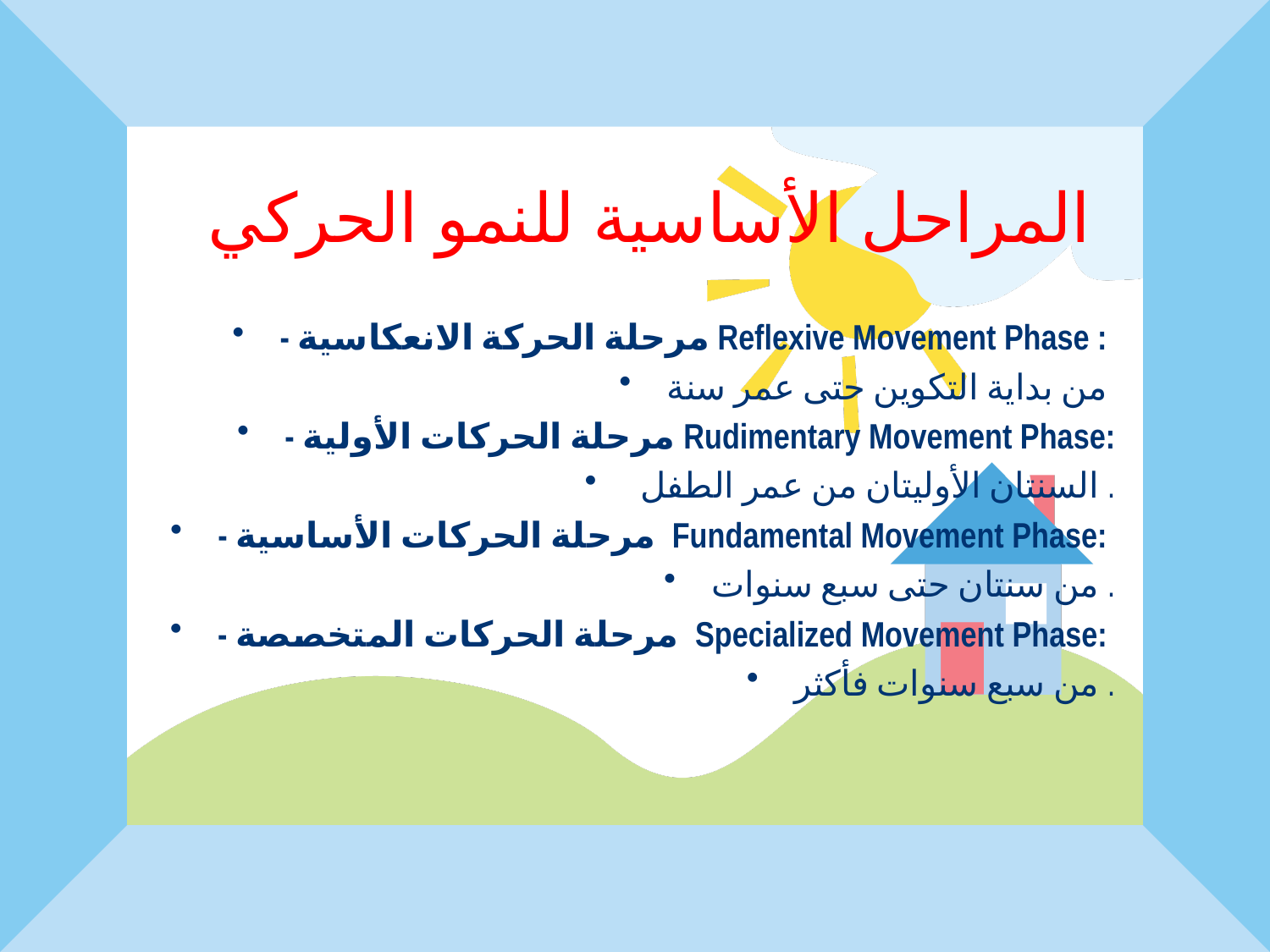

المراحل الأساسية للنمو الحركي
- مرحلة الحركة الانعكاسية Reflexive Movement Phase :
من بداية التكوين حتى عمر سنة
- مرحلة الحركات الأولية Rudimentary Movement Phase:
 السنتان الأوليتان من عمر الطفل .
- مرحلة الحركات الأساسية  Fundamental Movement Phase:
من سنتان حتى سبع سنوات .
- مرحلة الحركات المتخصصة  Specialized Movement Phase:
من سبع سنوات فأكثر .